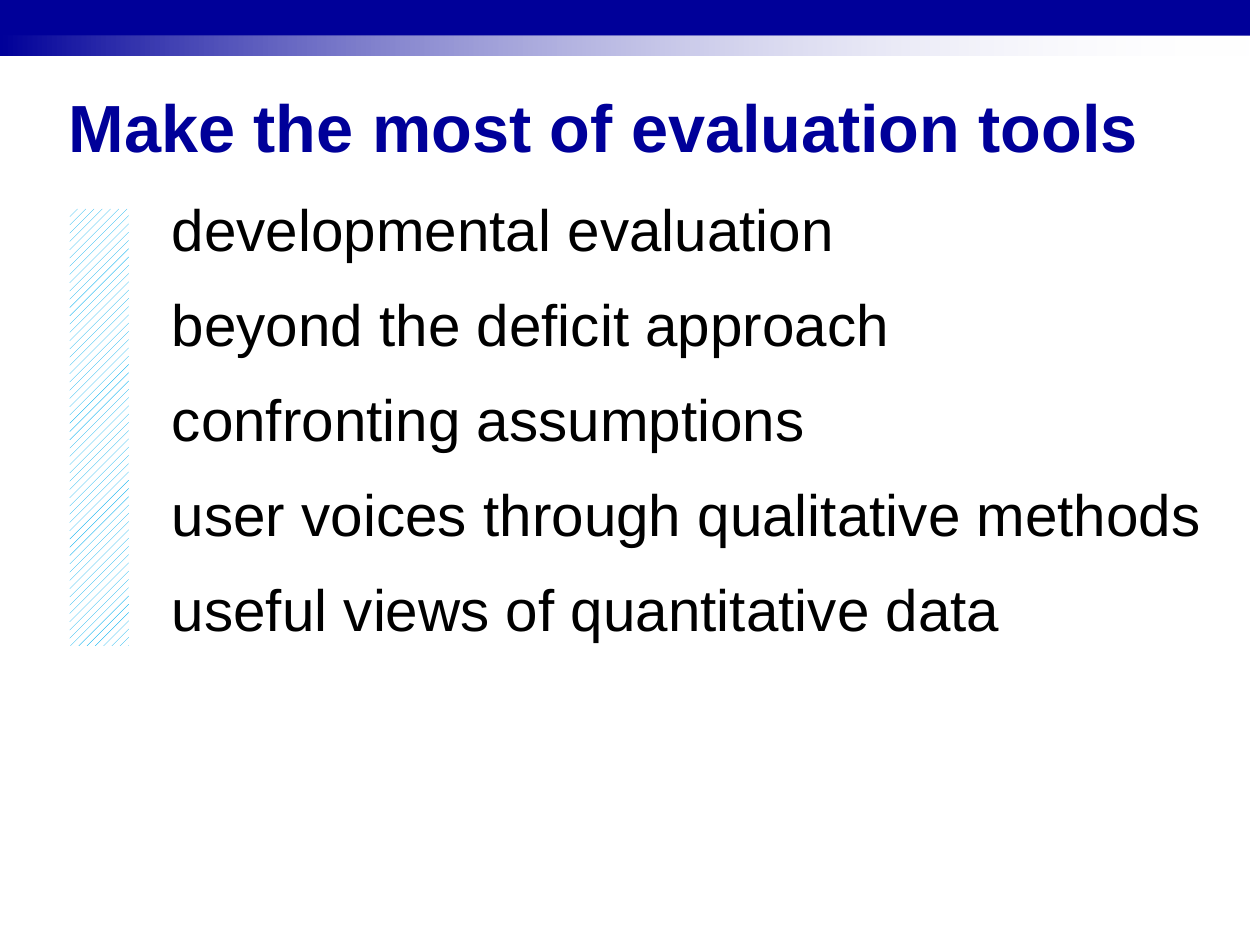

# Make the most of evaluation tools
developmental evaluation
beyond the deficit approach
confronting assumptions
user voices through qualitative methods
useful views of quantitative data